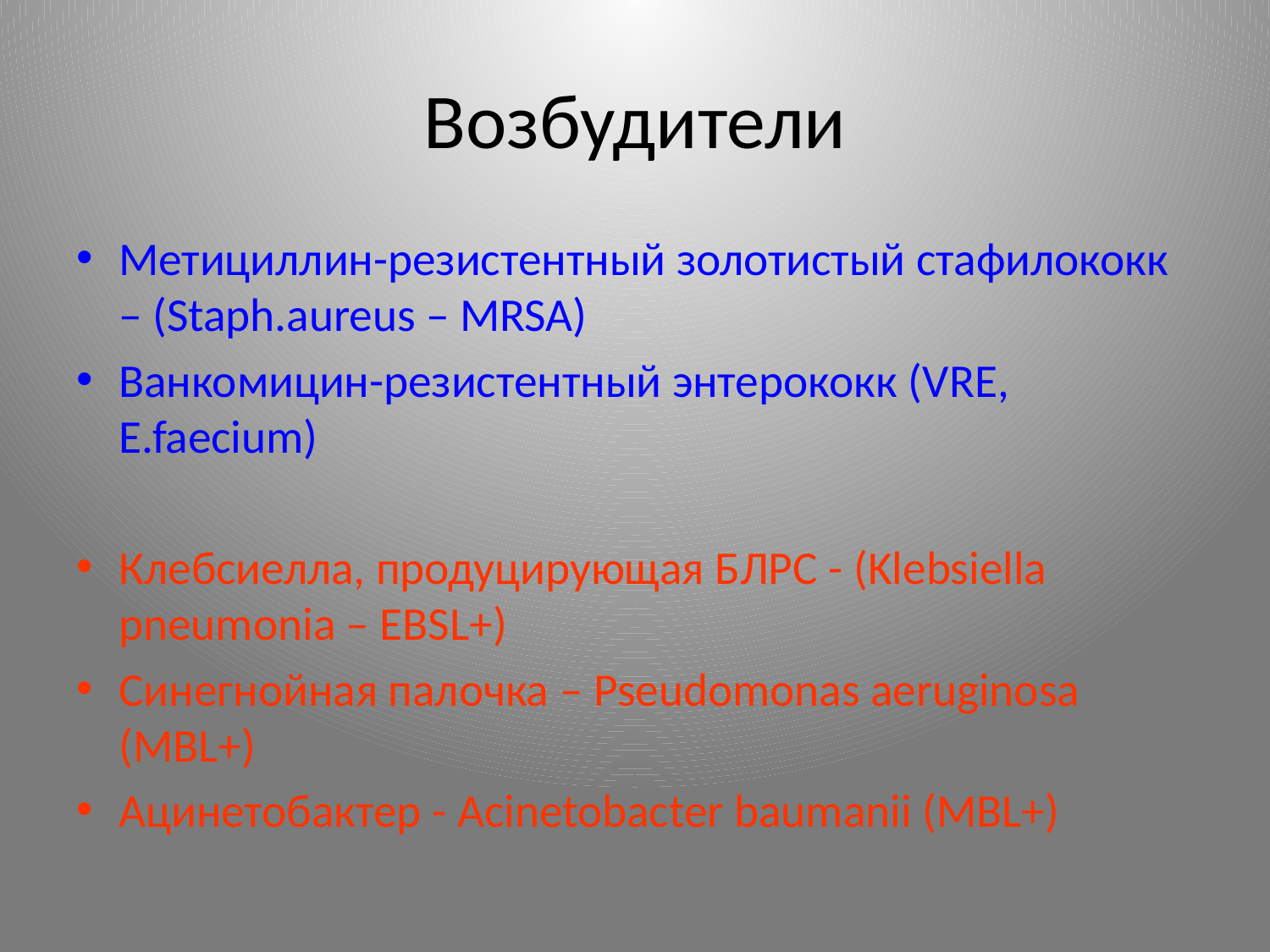

# Возбудители
Метициллин-резистентный золотистый стафилококк – (Staph.aureus – MRSA)
Ванкомицин-резистентный энтерококк (VRE, E.faecium)

Клебсиелла, продуцирующая БЛРС - (Klebsiella pneumonia – EBSL+)
Синегнойная палочка – Pseudomonas aeruginosa (MBL+)
Ацинетобактер - Acinetobacter baumanii (MBL+)